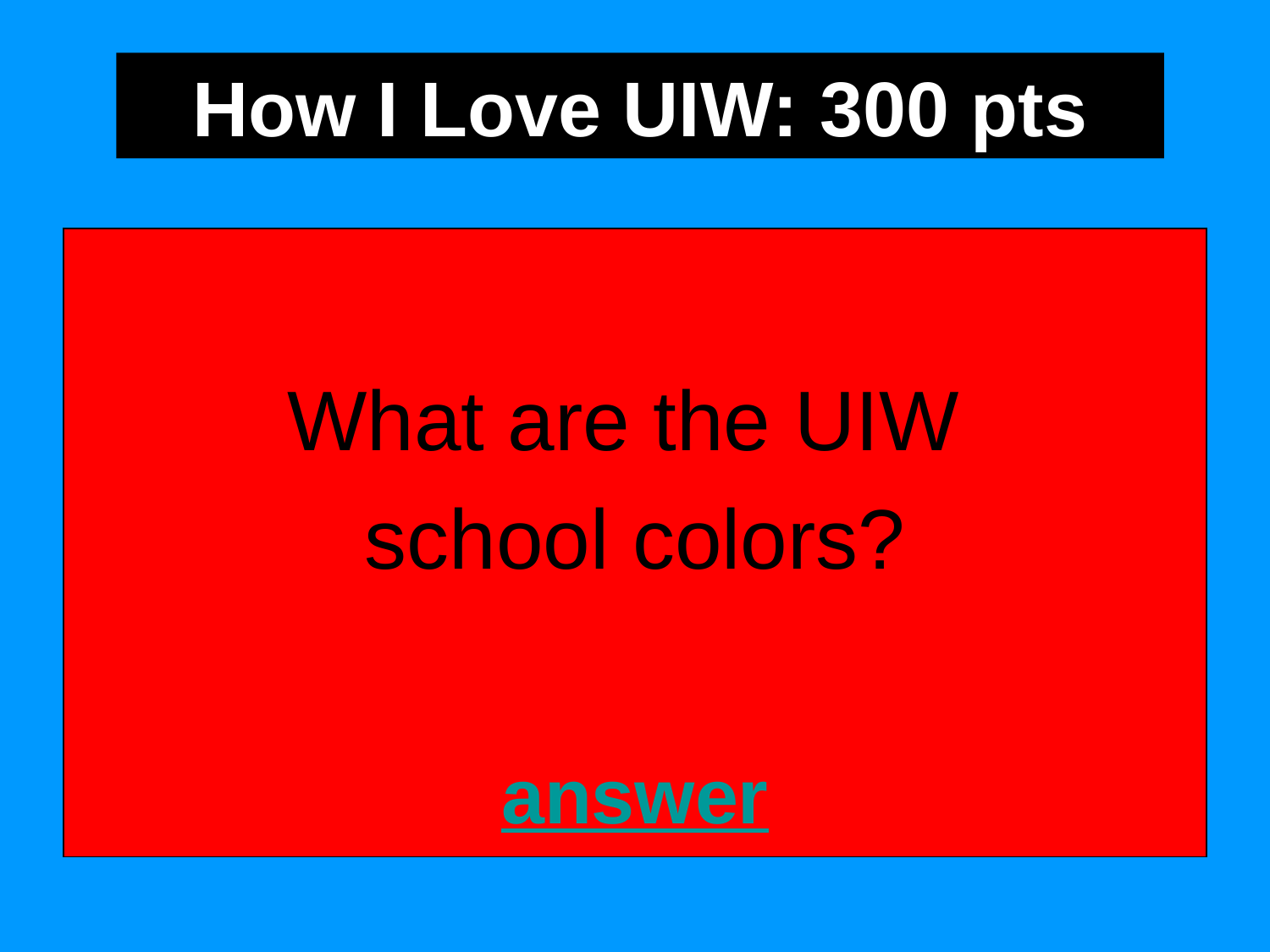

How I Love UIW: 300 pts

What are the UIW
school colors?
answer